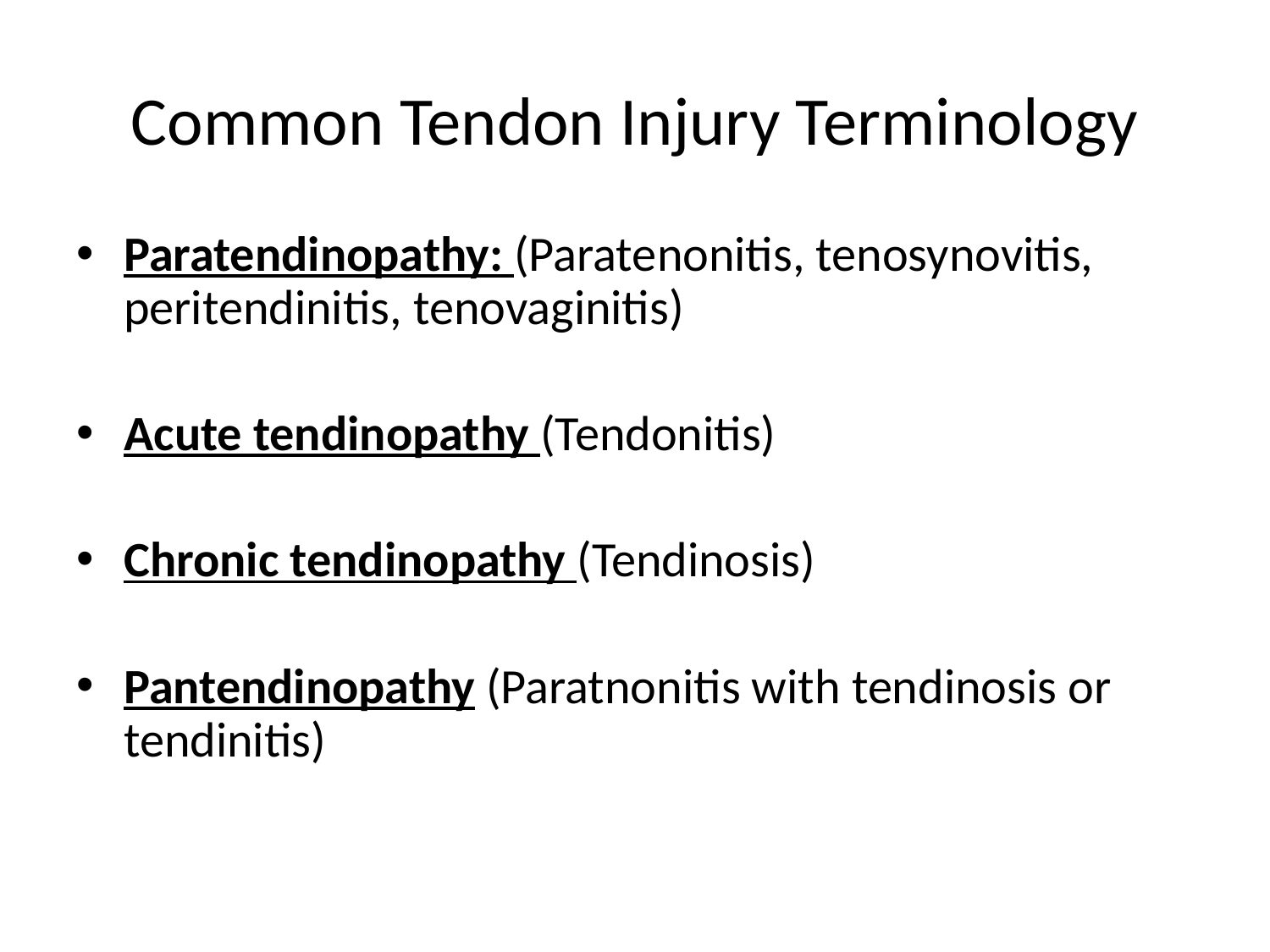

# Common Tendon Injury Terminology
Paratendinopathy: (Paratenonitis, tenosynovitis, peritendinitis, tenovaginitis)

Acute tendinopathy (Tendonitis)

Chronic tendinopathy (Tendinosis)

Pantendinopathy (Paratnonitis with tendinosis or tendinitis)